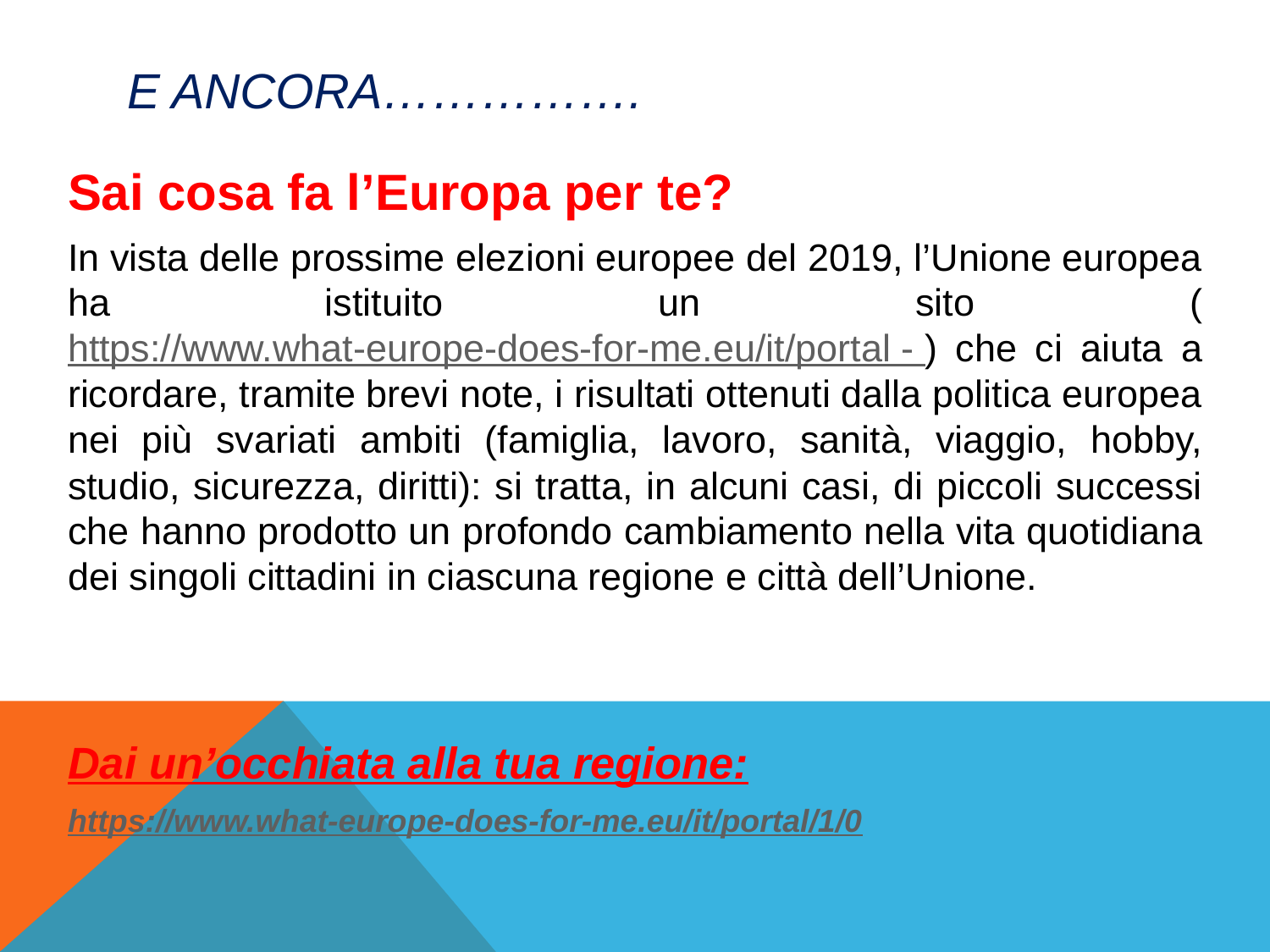

# E ancora…………….
Sai cosa fa l’Europa per te?
In vista delle prossime elezioni europee del 2019, l’Unione europea ha istituito un sito (https://www.what-europe-does-for-me.eu/it/portal - ) che ci aiuta a ricordare, tramite brevi note, i risultati ottenuti dalla politica europea nei più svariati ambiti (famiglia, lavoro, sanità, viaggio, hobby, studio, sicurezza, diritti): si tratta, in alcuni casi, di piccoli successi che hanno prodotto un profondo cambiamento nella vita quotidiana dei singoli cittadini in ciascuna regione e città dell’Unione.

Dai un’occhiata alla tua regione:
https://www.what-europe-does-for-me.eu/it/portal/1/0